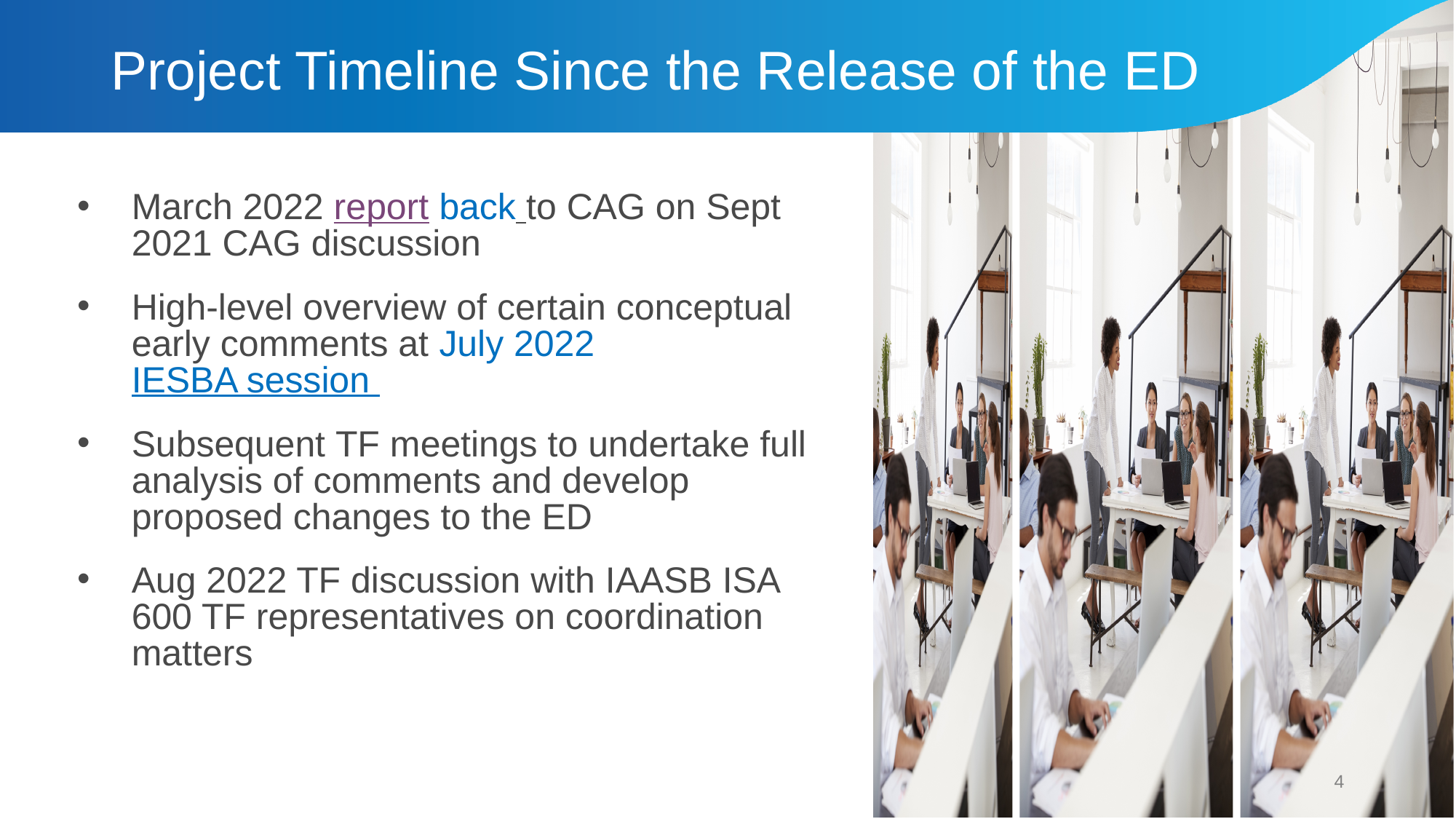

# Project Timeline Since the Release of the ED
March 2022 report back to CAG on Sept 2021 CAG discussion
High-level overview of certain conceptual early comments at July 2022 IESBA session
Subsequent TF meetings to undertake full analysis of comments and develop proposed changes to the ED
Aug 2022 TF discussion with IAASB ISA 600 TF representatives on coordination matters
4